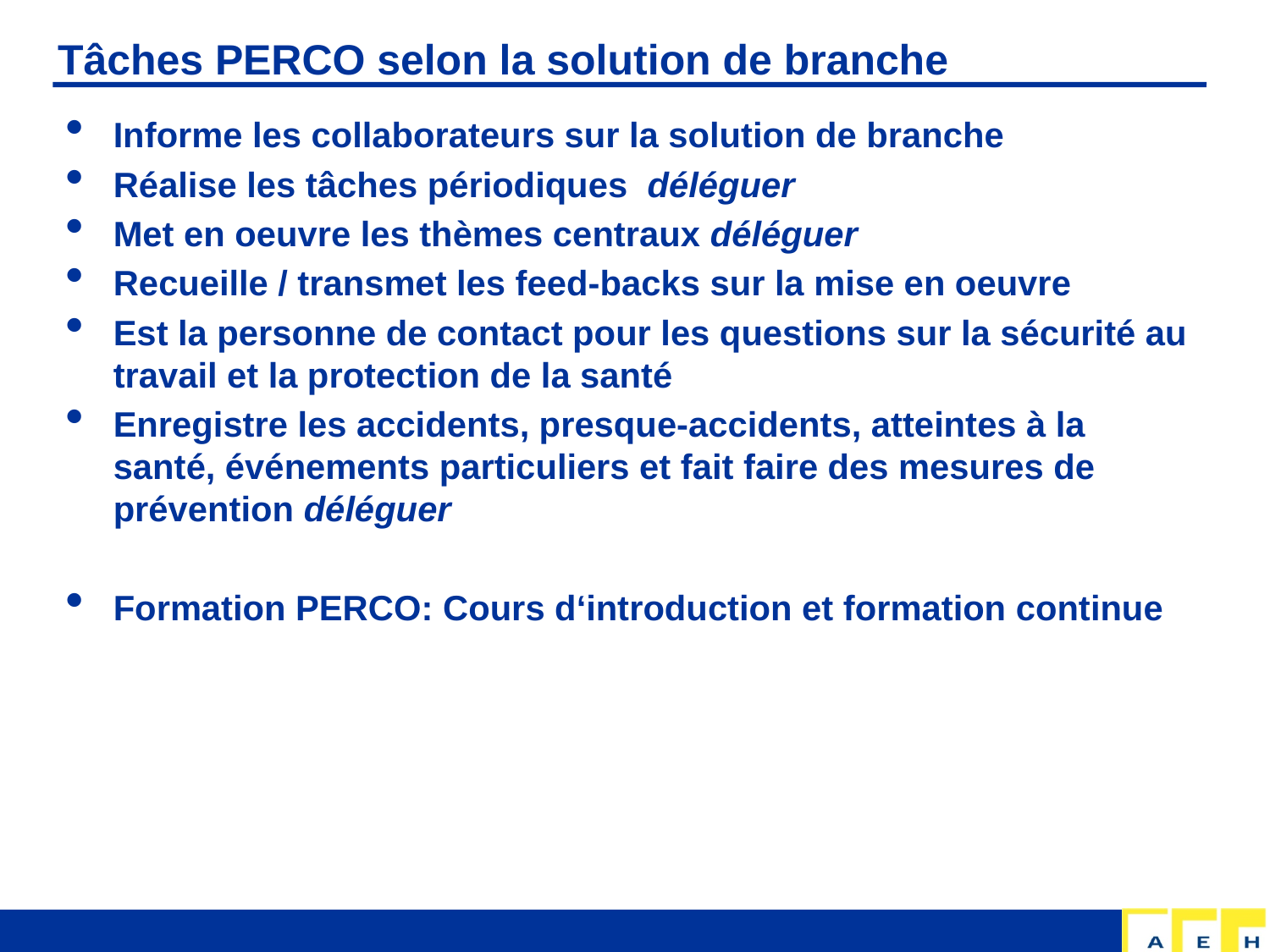

# Tâches PERCO selon la solution de branche
Informe les collaborateurs sur la solution de branche
Réalise les tâches périodiques  déléguer
Met en oeuvre les thèmes centraux déléguer
Recueille / transmet les feed-backs sur la mise en oeuvre
Est la personne de contact pour les questions sur la sécurité au travail et la protection de la santé
Enregistre les accidents, presque-accidents, atteintes à la santé, événements particuliers et fait faire des mesures de prévention déléguer

Formation PERCO: Cours d‘introduction et formation continue